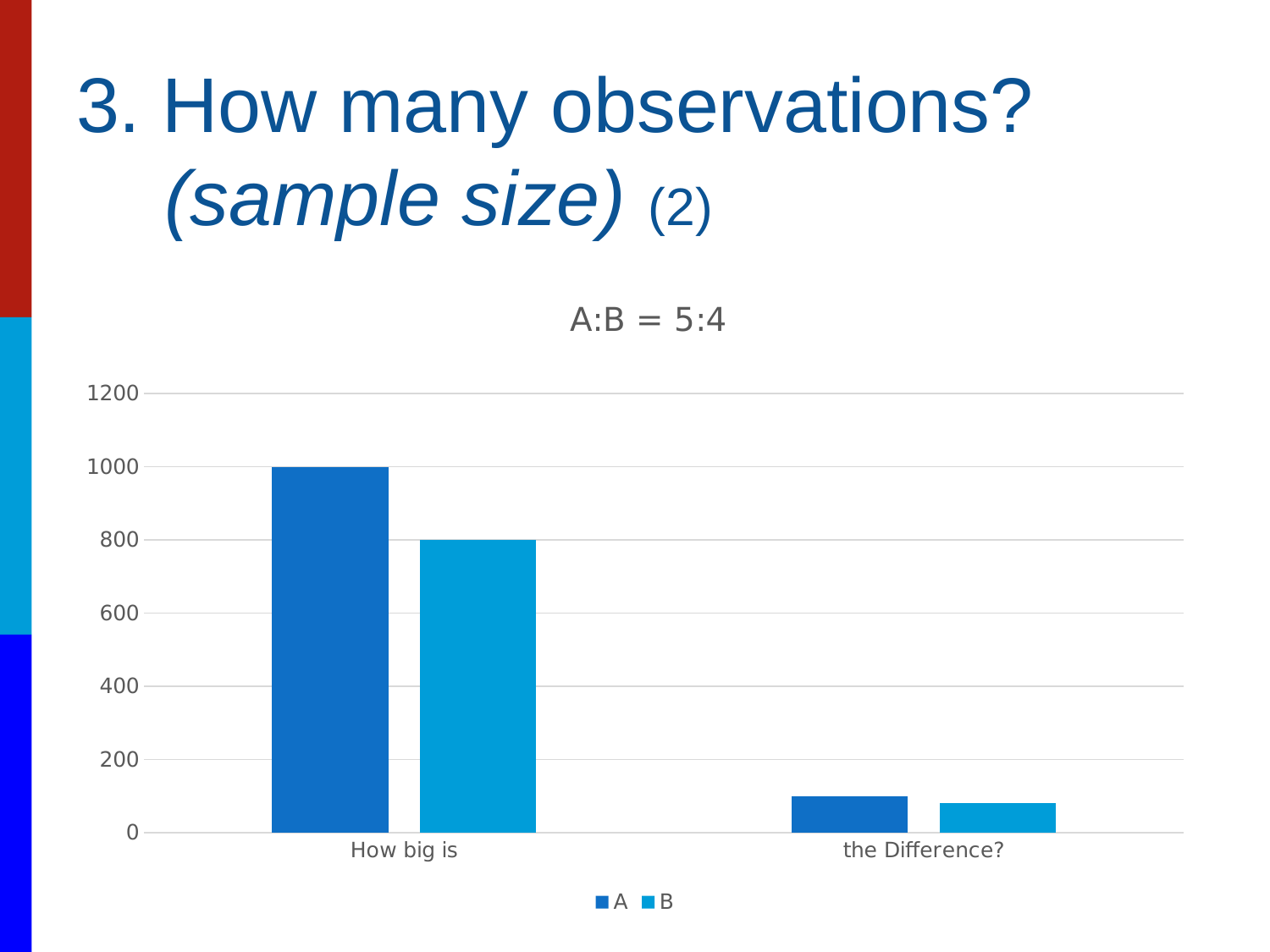

# 3. How many observations? (sample size) (2)

### Chart: A:B = 5:4

| Category | A | B |
|---|---|---|
| How big is | 1000.0 | 800.0 |
| the Difference? | 100.0 | 80.0 |